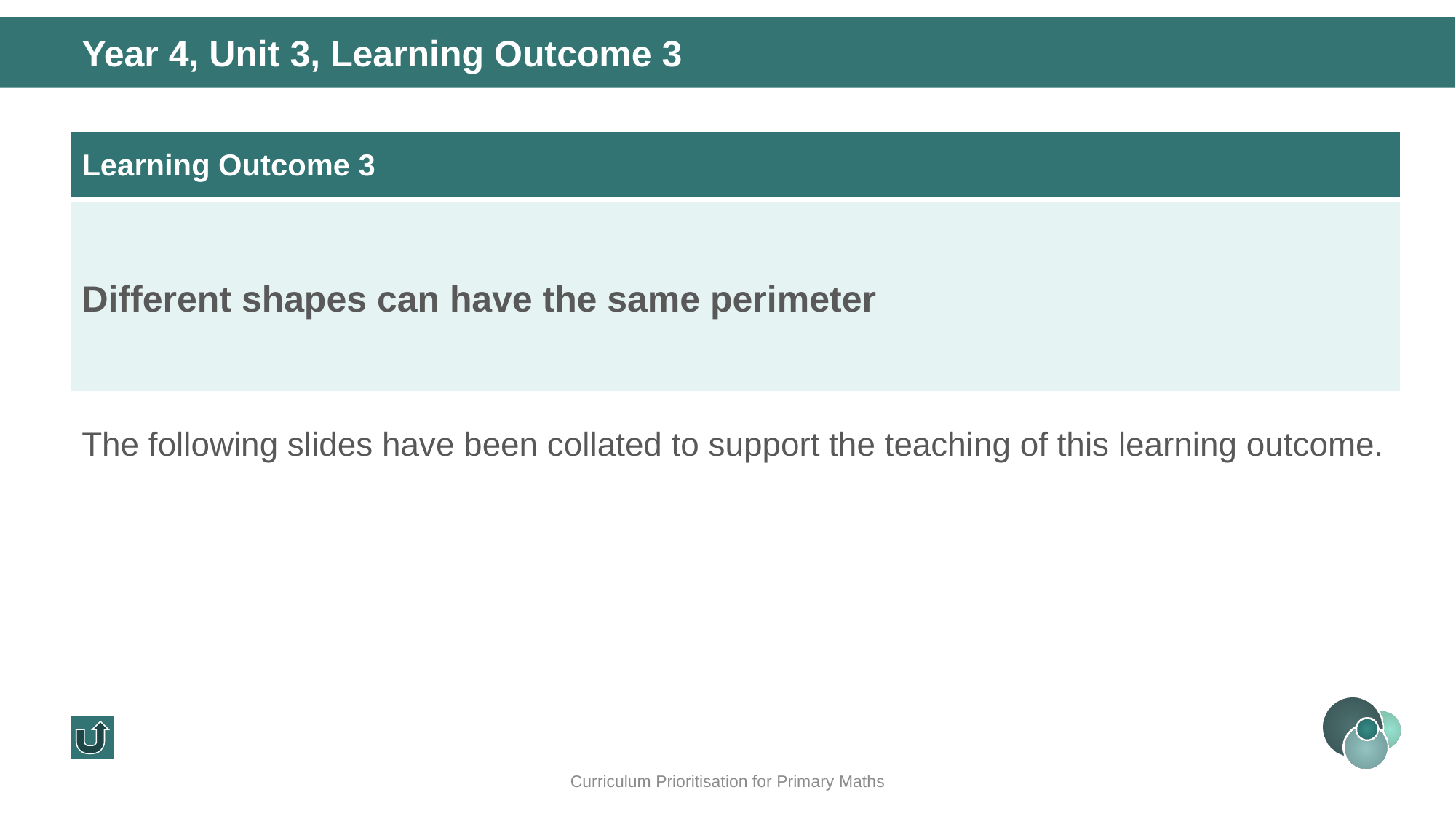

Year 4, Unit 3, Learning Outcome 3
| Learning Outcome 3 |
| --- |
| Different shapes can have the same perimeter |
The following slides have been collated to support the teaching of this learning outcome.

Curriculum Prioritisation for Primary Maths